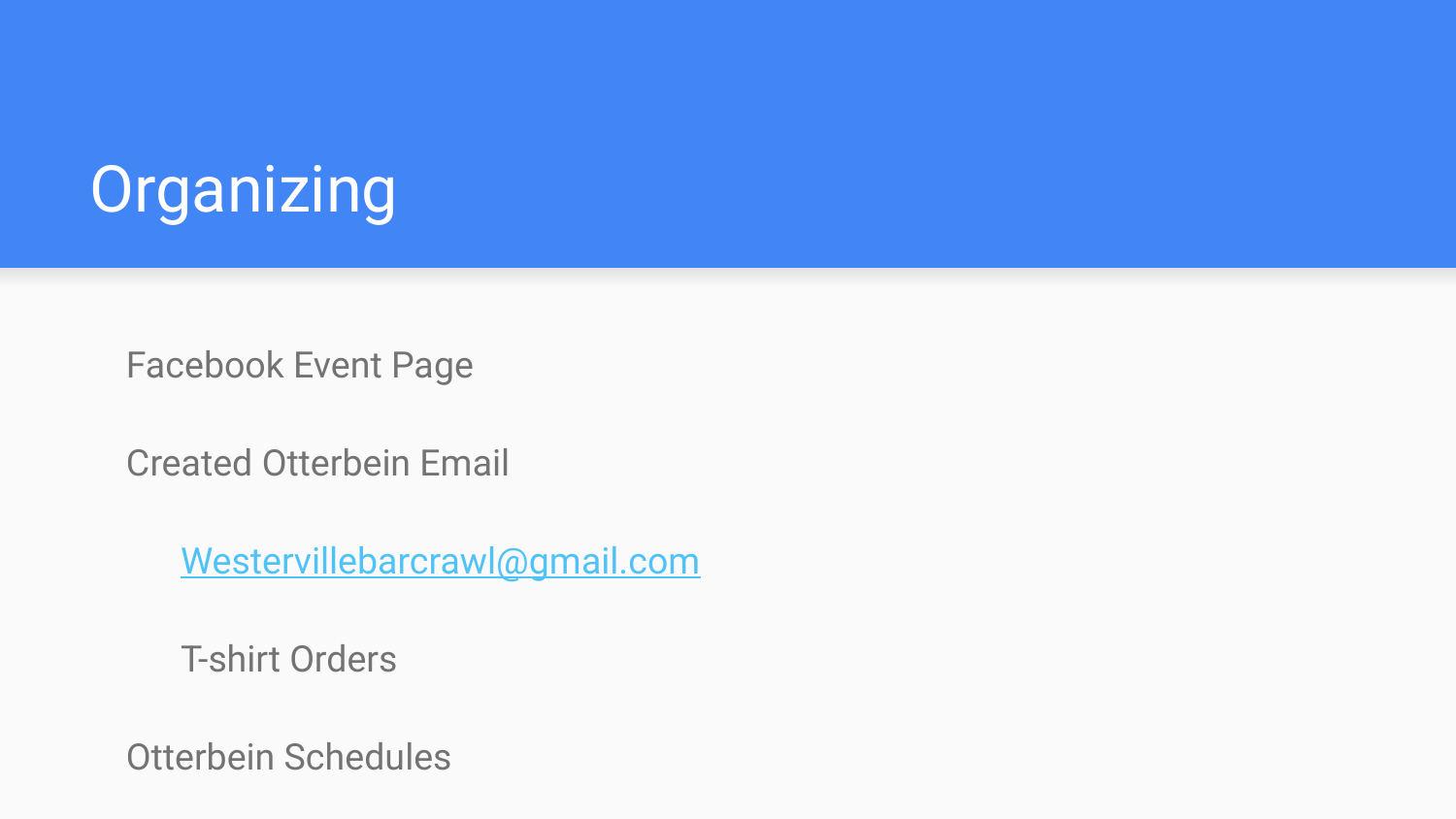

# Organizing
Facebook Event Page
Created Otterbein Email
Westervillebarcrawl@gmail.com
T-shirt Orders
Otterbein Schedules
Sports